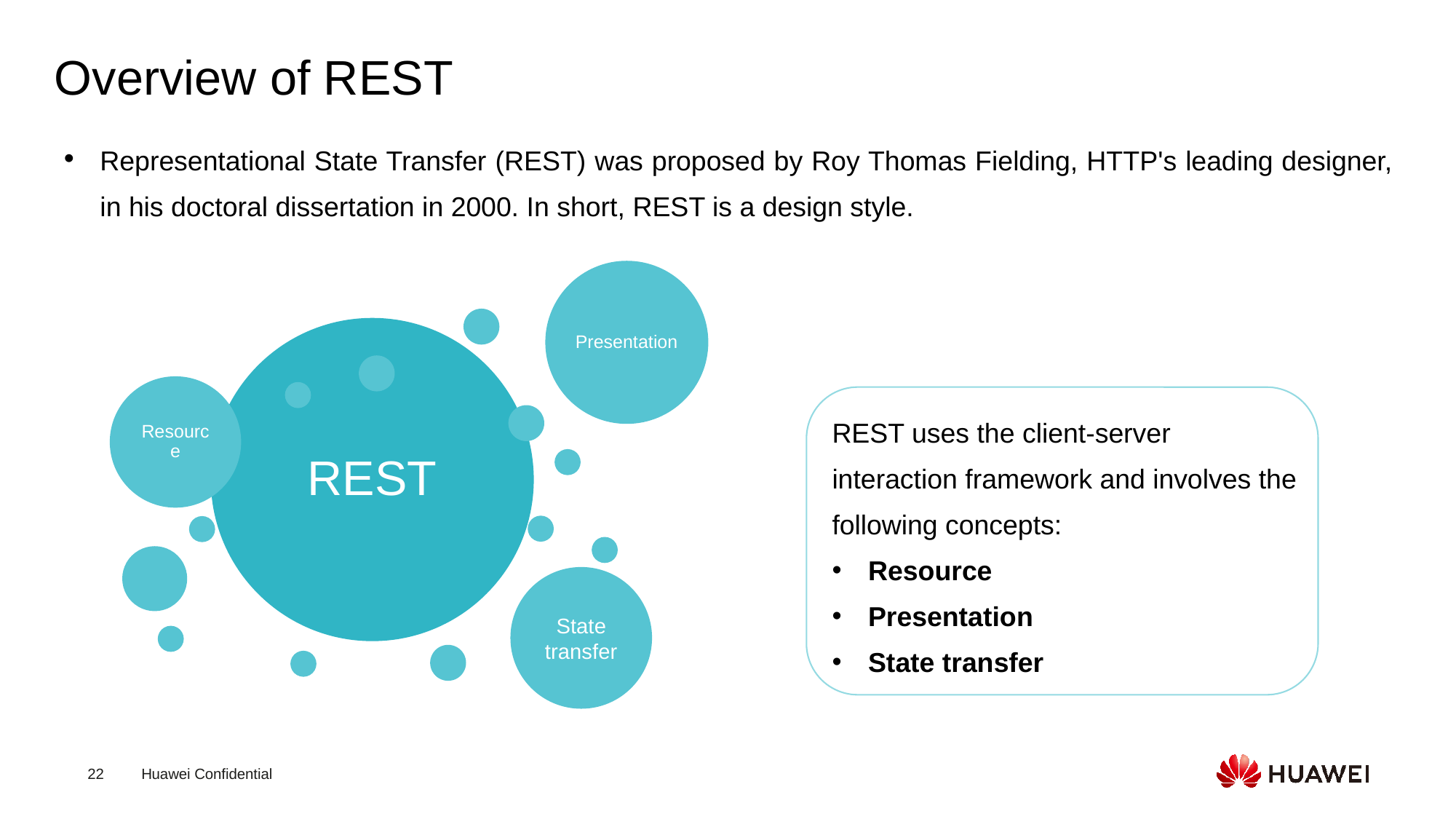

# Overview of REST
Representational State Transfer (REST) was proposed by Roy Thomas Fielding, HTTP's leading designer, in his doctoral dissertation in 2000. In short, REST is a design style.
Presentation

REST

Resource

State transfer

REST uses the client-server interaction framework and involves the following concepts:
Resource
Presentation
State transfer